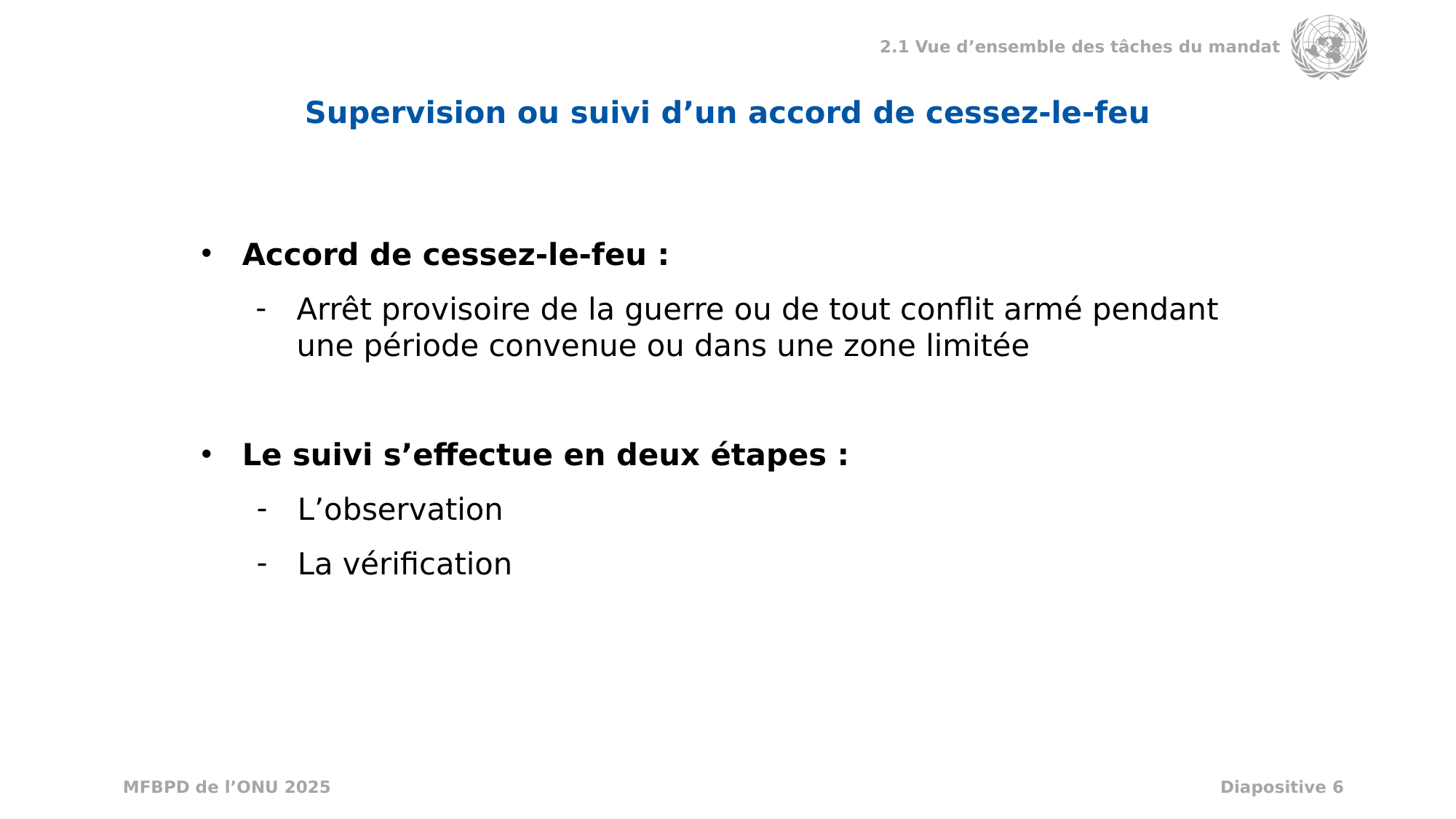

Supervision ou suivi d’un accord de cessez-le-feu
Accord de cessez-le-feu :
Arrêt provisoire de la guerre ou de tout conflit armé pendant une période convenue ou dans une zone limitée

Le suivi s’effectue en deux étapes :
L’observation
La vérification